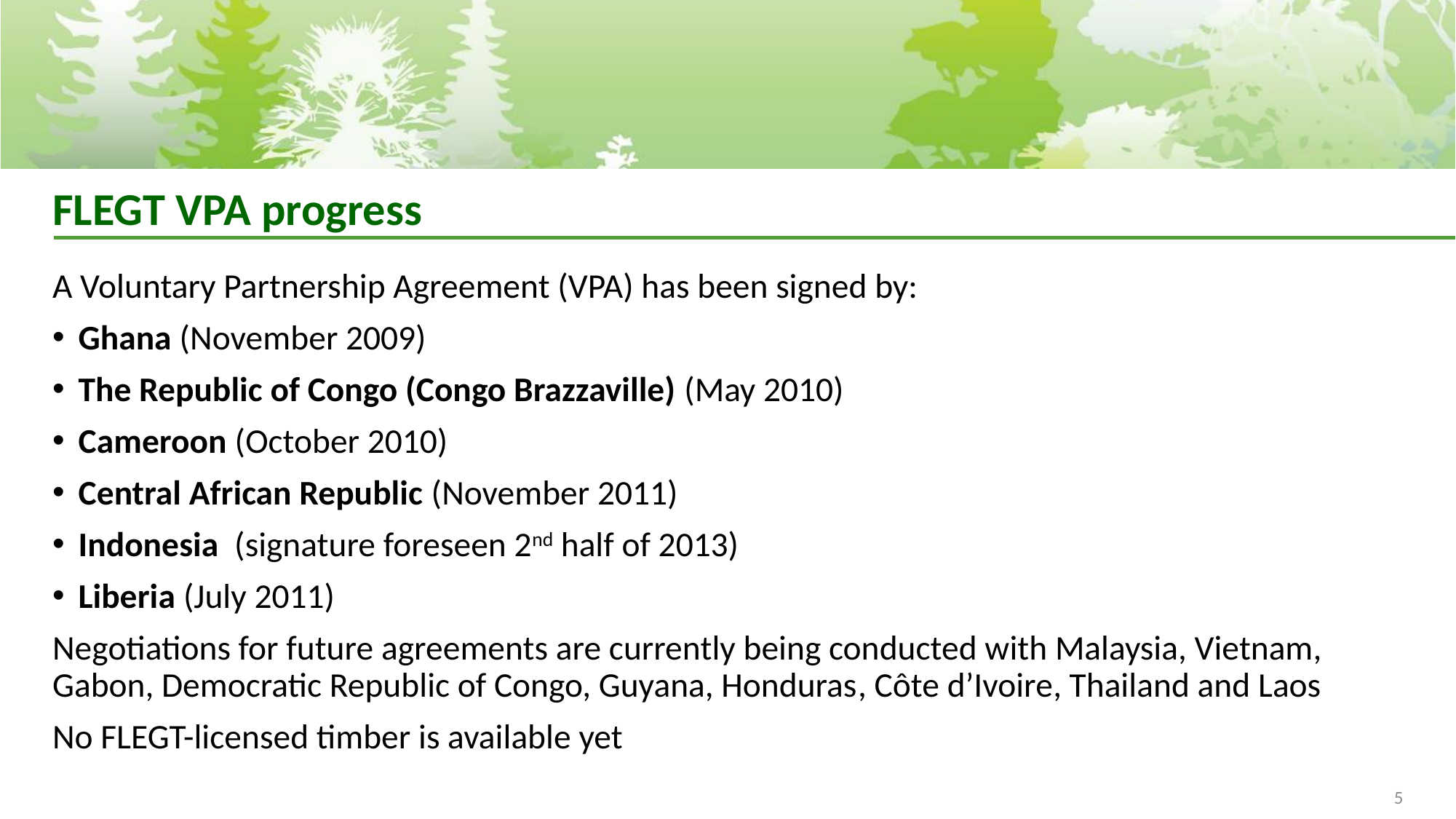

# FLEGT VPA progress
A Voluntary Partnership Agreement (VPA) has been signed by:
Ghana (November 2009)
The Republic of Congo (Congo Brazzaville) (May 2010)
Cameroon (October 2010)
Central African Republic (November 2011)
Indonesia  (signature foreseen 2nd half of 2013)
Liberia (July 2011)
Negotiations for future agreements are currently being conducted with Malaysia, Vietnam, Gabon, Democratic Republic of Congo, Guyana, Honduras, Côte d’Ivoire, Thailand and Laos
No FLEGT-licensed timber is available yet
5